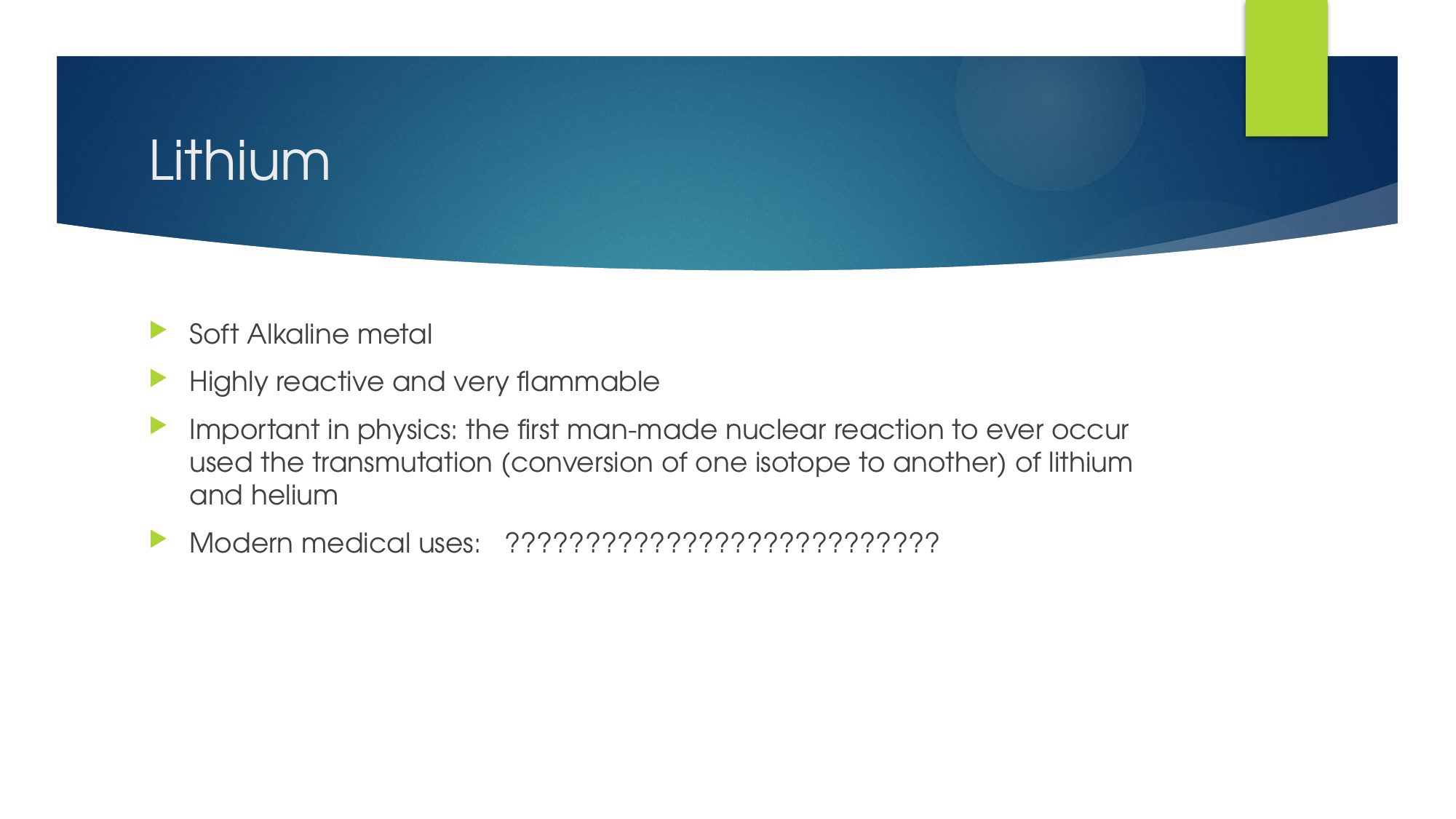

# Lithium
Soft Alkaline metal
Highly reactive and very flammable
Important in physics: the first man-made nuclear reaction to ever occur used the transmutation (conversion of one isotope to another) of lithium and helium
Modern medical uses:   ???????????????????????????